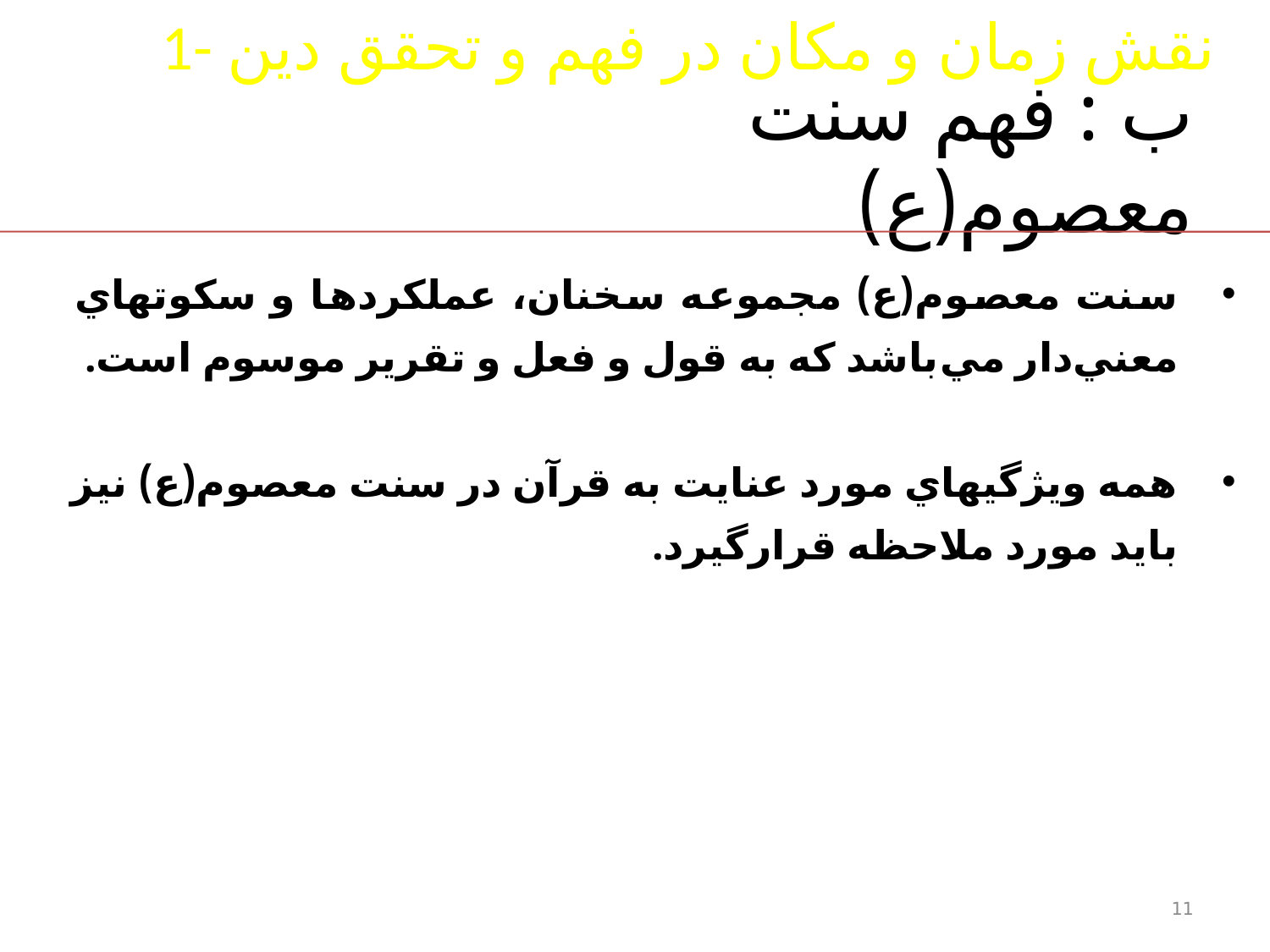

1- نقش زمان و مكان در فهم و تحقق دين
# ب : فهم سنت معصوم(ع)

سنت معصوم(ع) مجموعه سخنان، عملكردها و سكوتهاي معني‌دار مي‌باشد كه به قول و فعل و تقرير موسوم است.

همه ويژگيهاي مورد عنايت به قرآن در سنت معصوم(ع) نيز بايد مورد ملاحظه قرارگيرد.
11